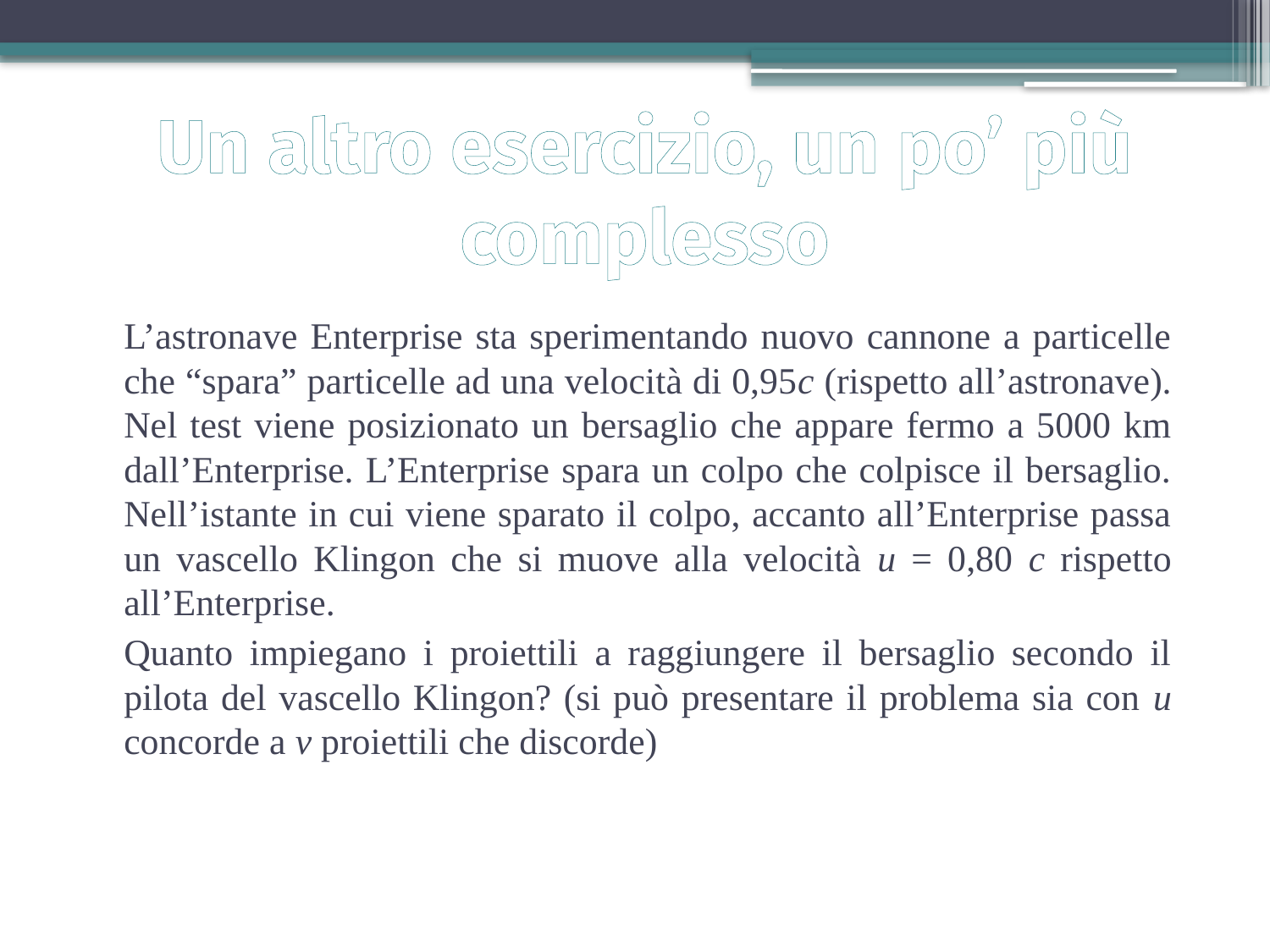

# Un altro esercizio, un po’ più complesso
L’astronave Enterprise sta sperimentando nuovo cannone a particelle che “spara” particelle ad una velocità di 0,95c (rispetto all’astronave). Nel test viene posizionato un bersaglio che appare fermo a 5000 km dall’Enterprise. L’Enterprise spara un colpo che colpisce il bersaglio. Nell’istante in cui viene sparato il colpo, accanto all’Enterprise passa un vascello Klingon che si muove alla velocità u = 0,80 c rispetto all’Enterprise.
Quanto impiegano i proiettili a raggiungere il bersaglio secondo il pilota del vascello Klingon? (si può presentare il problema sia con u concorde a v proiettili che discorde)